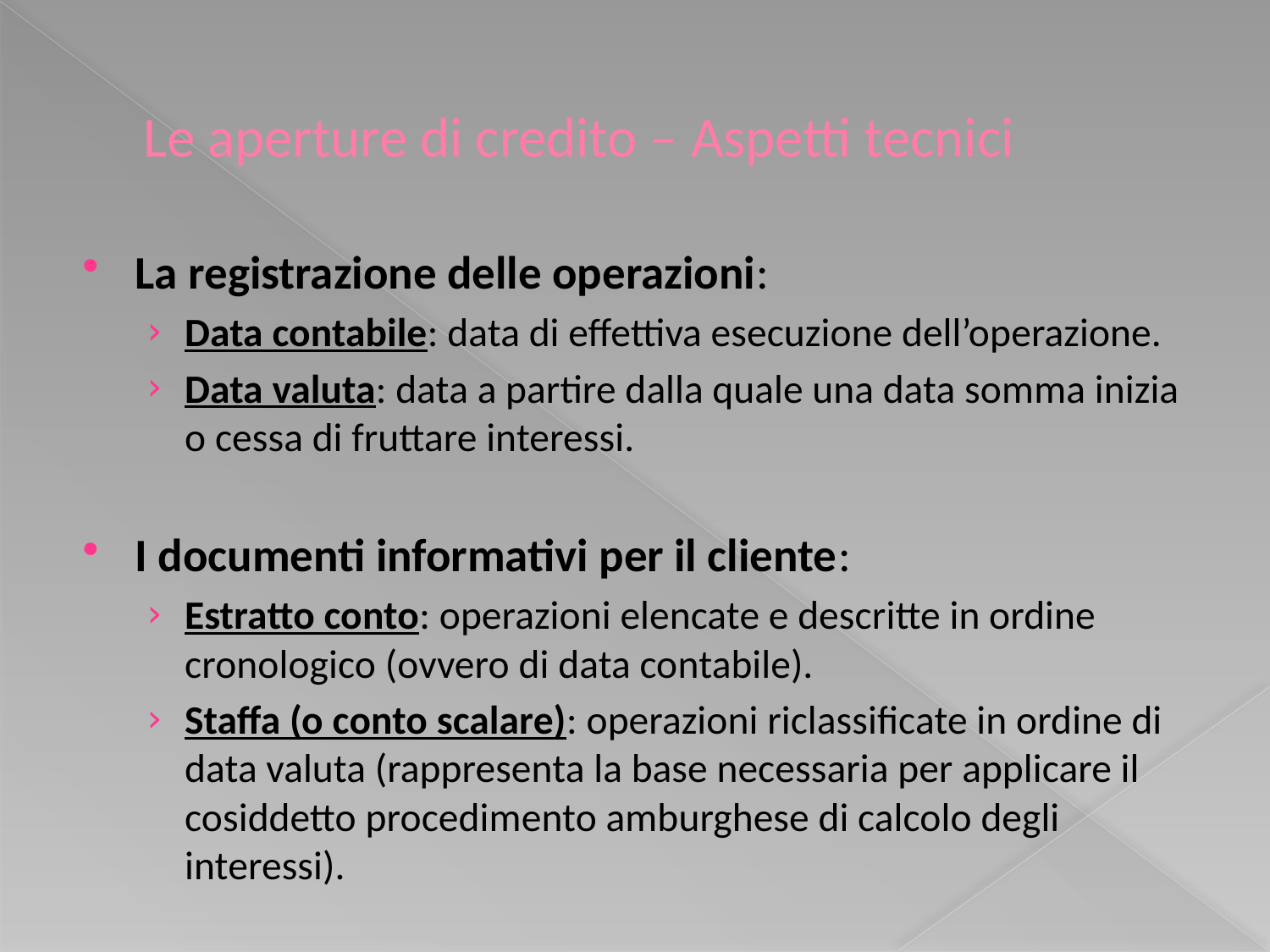

# Le aperture di credito – Aspetti tecnici
La registrazione delle operazioni:
Data contabile: data di effettiva esecuzione dell’operazione.
Data valuta: data a partire dalla quale una data somma inizia o cessa di fruttare interessi.

I documenti informativi per il cliente:
Estratto conto: operazioni elencate e descritte in ordine cronologico (ovvero di data contabile).
Staffa (o conto scalare): operazioni riclassificate in ordine di data valuta (rappresenta la base necessaria per applicare il cosiddetto procedimento amburghese di calcolo degli interessi).